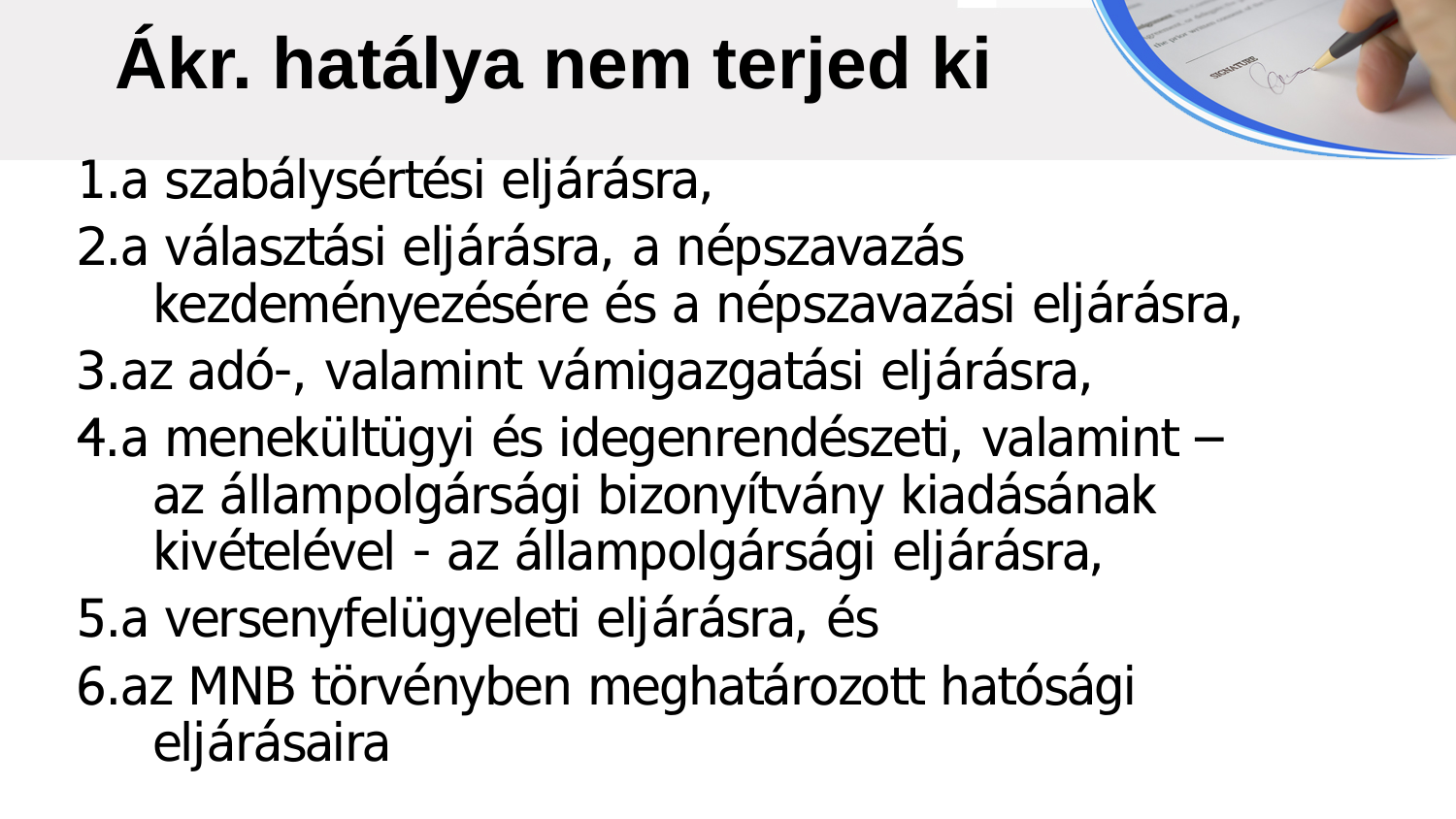

Ákr. hatálya nem terjed ki
a szabálysértési eljárásra,
a választási eljárásra, a népszavazás
   kezdeményezésére és a népszavazási eljárásra,
az adó-, valamint vámigazgatási eljárásra,
a menekültügyi és idegenrendészeti, valamint –
   az állampolgársági bizonyítvány kiadásának
   kivételével - az állampolgársági eljárásra,
a versenyfelügyeleti eljárásra, és
az MNB törvényben meghatározott hatósági
   eljárásaira